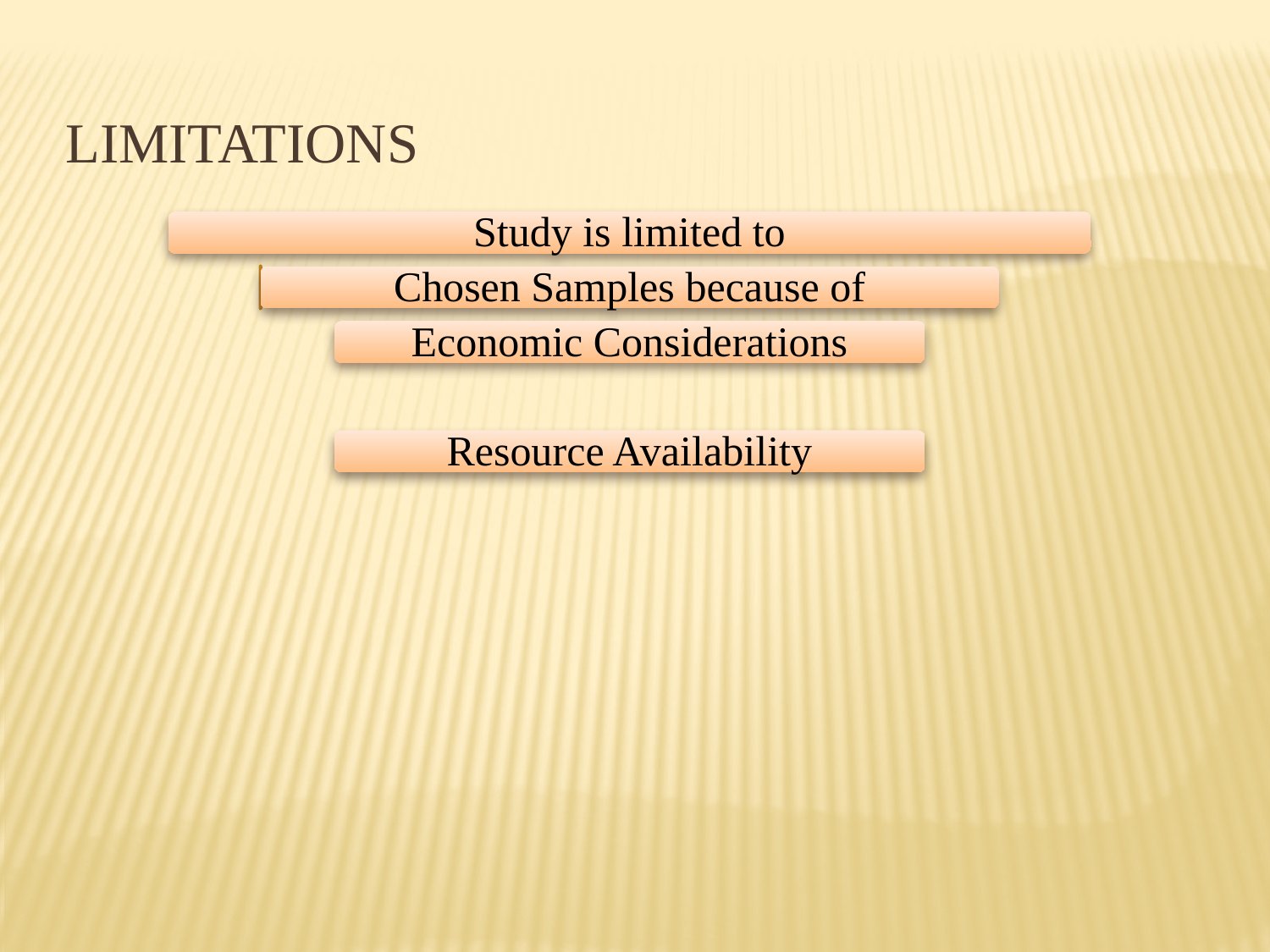

Limitations
Study is limited to
Chosen Samples because of
Economic Considerations
Resource Availability